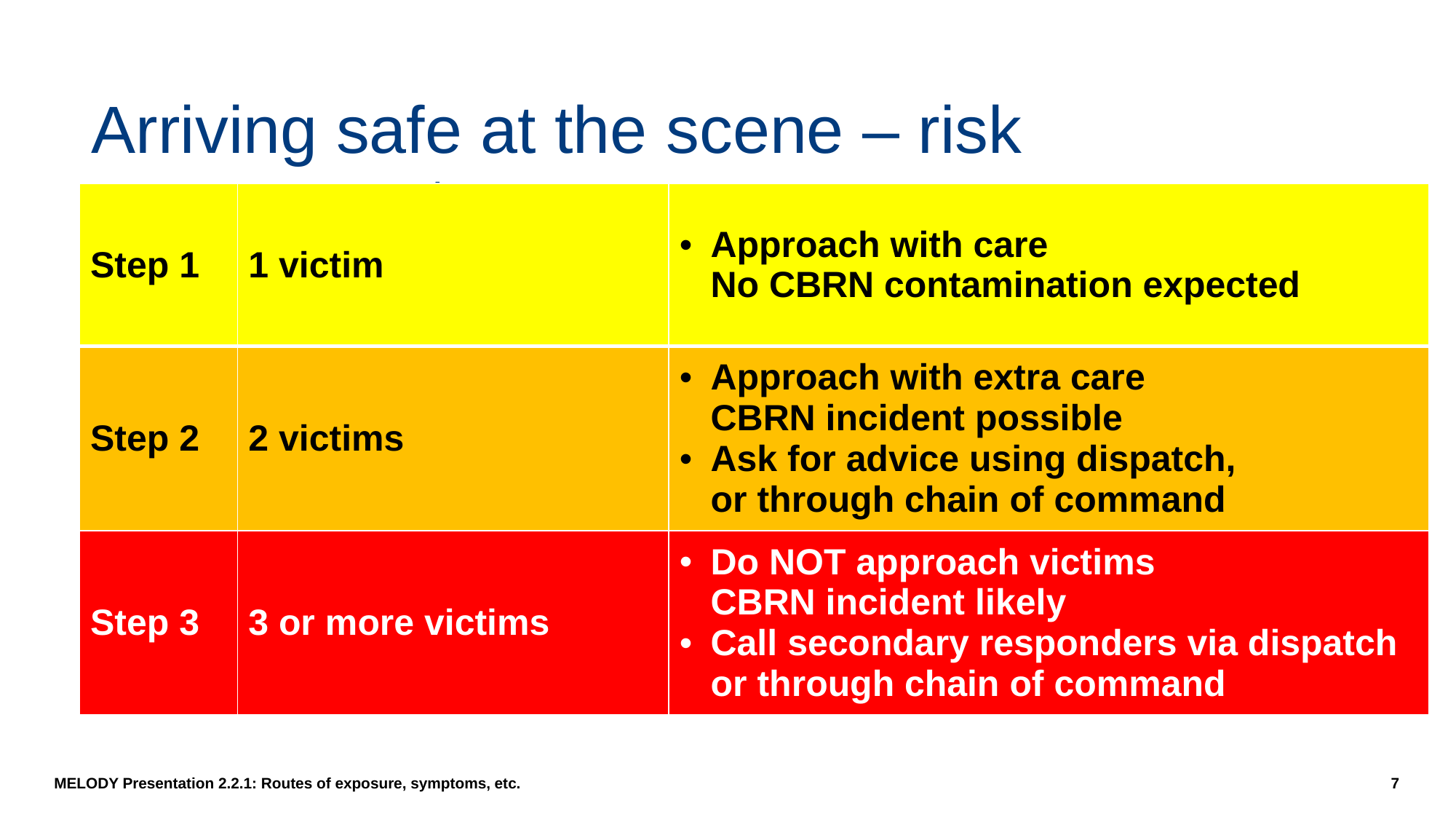

# Arriving safe at the scene – risk assessment
| Step 1 | 1 victim | Approach with care No CBRN contamination expected |
| --- | --- | --- |
| Step 2 | 2 victims | Approach with extra care CBRN incident possible Ask for advice using dispatch, or through chain of command |
| Step 3 | 3 or more victims | Do NOT approach victims CBRN incident likely Call secondary responders via dispatch or through chain of command |
MELODY Presentation 2.2.1: Routes of exposure, symptoms, etc.
7